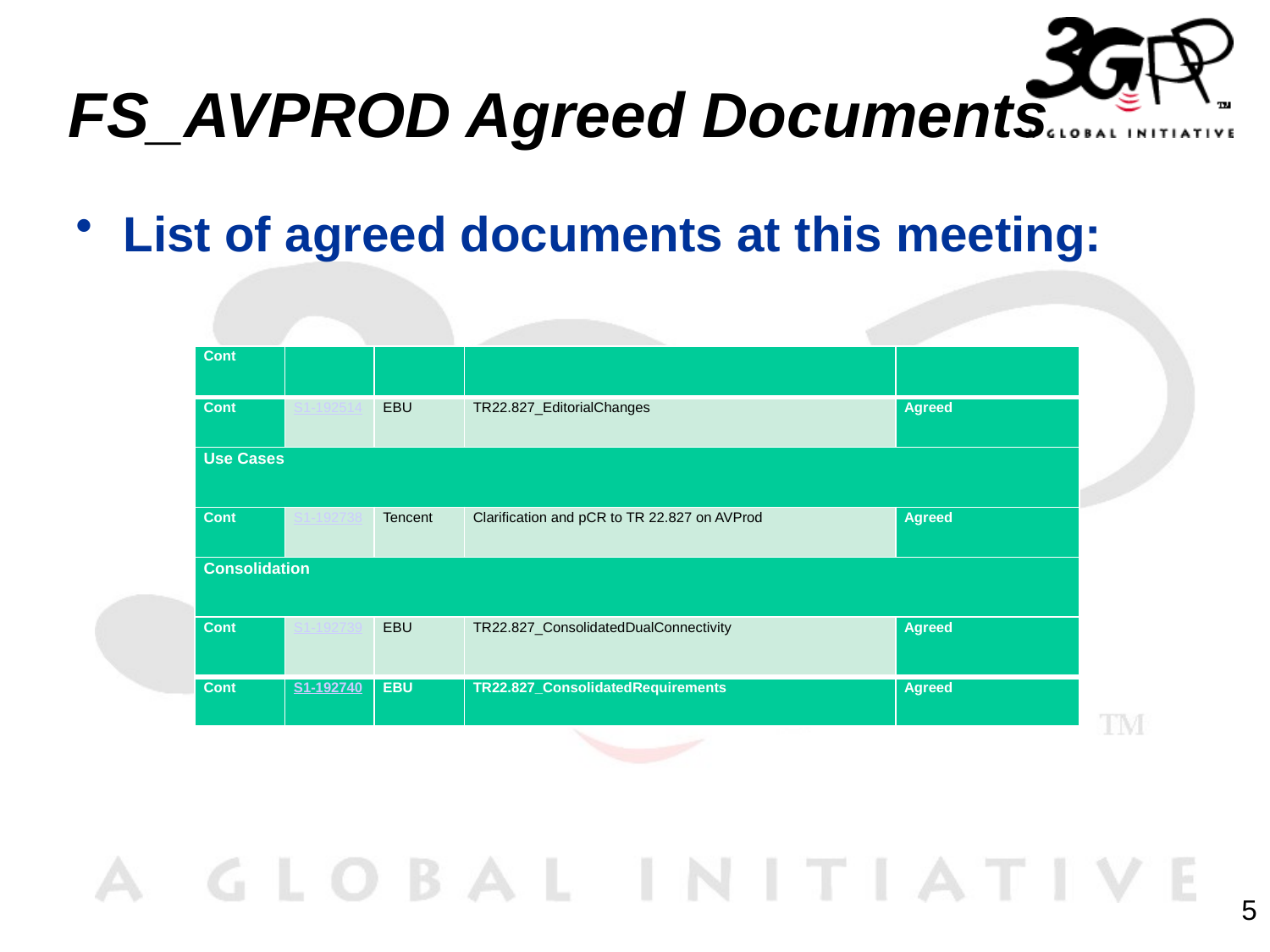

# FS_AVPROD Agreed Documents
List of agreed documents at this meeting:
| Cont |  |  |  |  |
| --- | --- | --- | --- | --- |
| Cont | S1-192514 | EBU | TR22.827\_EditorialChanges | Agreed |
| Use Cases |  |  |  |  |
| Cont | S1-192738 | Tencent | Clarification and pCR to TR 22.827 on AVProd | Agreed |
| Consolidation |  |  |  |  |
| Cont | S1-192739 | EBU | TR22.827\_ConsolidatedDualConnectivity | Agreed |
| Cont | S1-192740 | EBU | TR22.827\_ConsolidatedRequirements | Agreed |
5